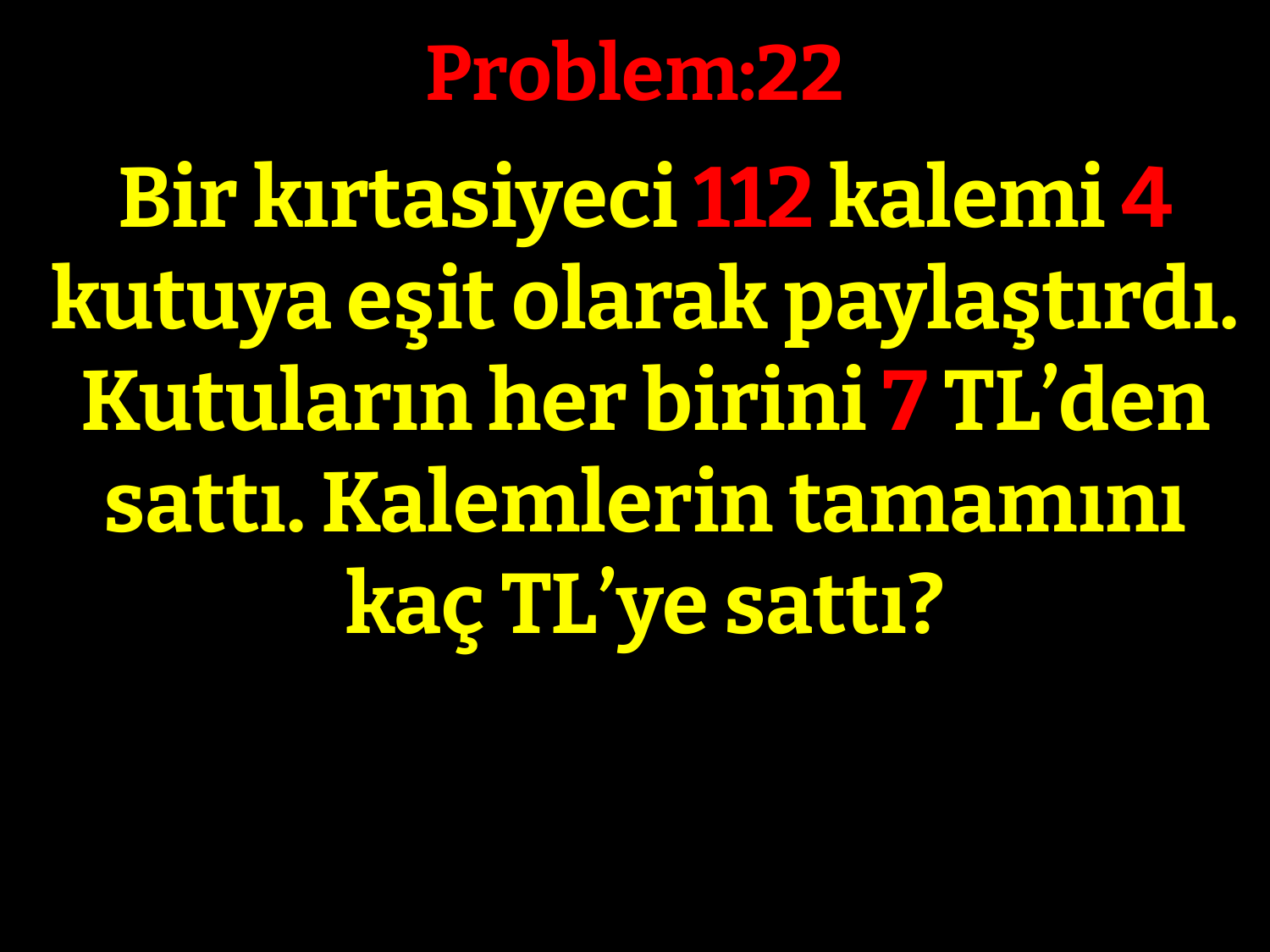

Problem:22
Bir kırtasiyeci 112 kalemi 4 kutuya eşit olarak paylaştırdı. Kutuların her birini 7 TL’den sattı. Kalemlerin tamamını kaç TL’ye sattı?
#